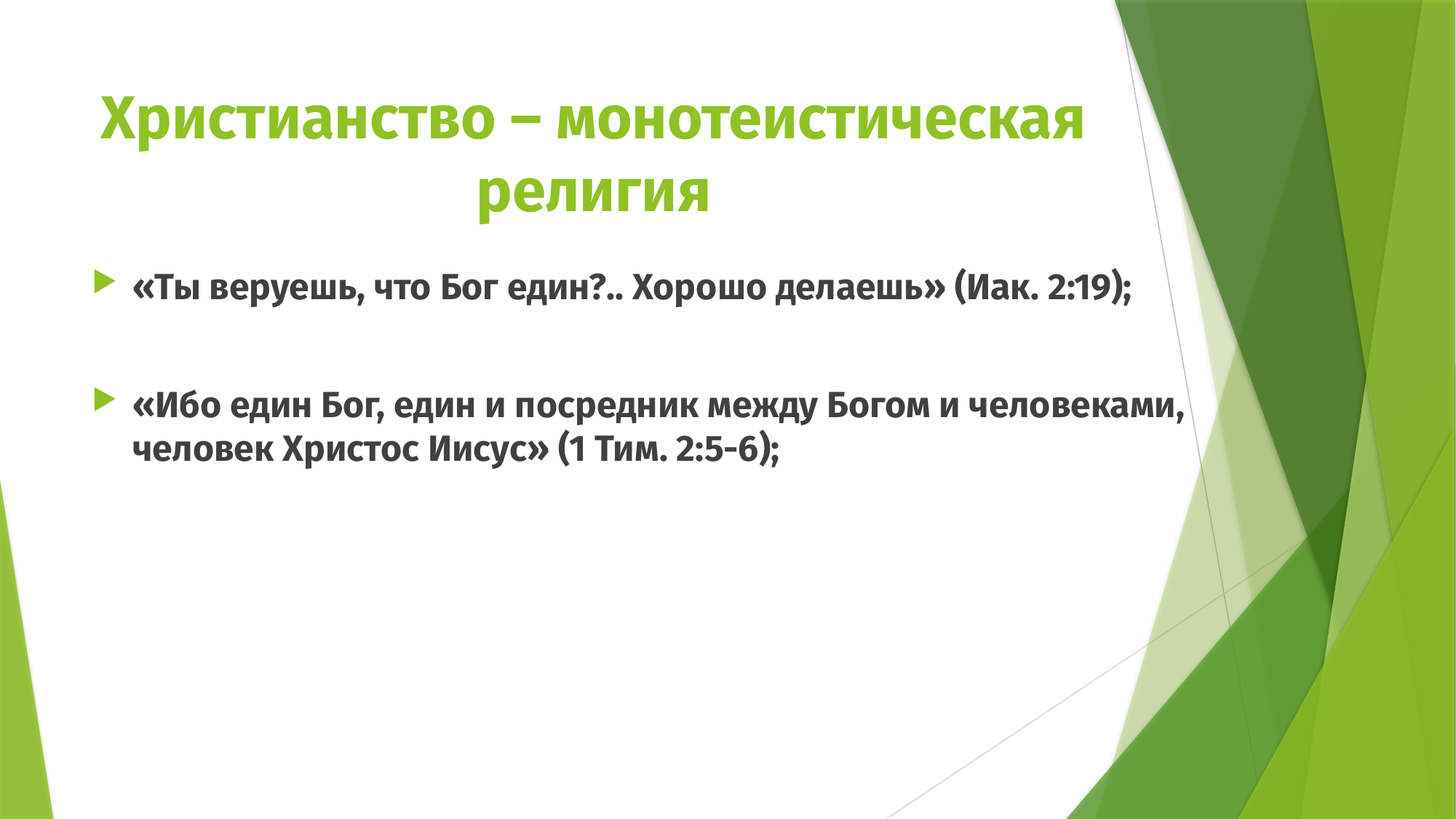

# Христианство – монотеистическая религия
«Ты веруешь, что Бог един?.. Хорошо делаешь» (Иак. 2:19);

«Ибо един Бог, един и посредник между Богом и человеками, человек Христос Иисус» (1 Тим. 2:5-6);